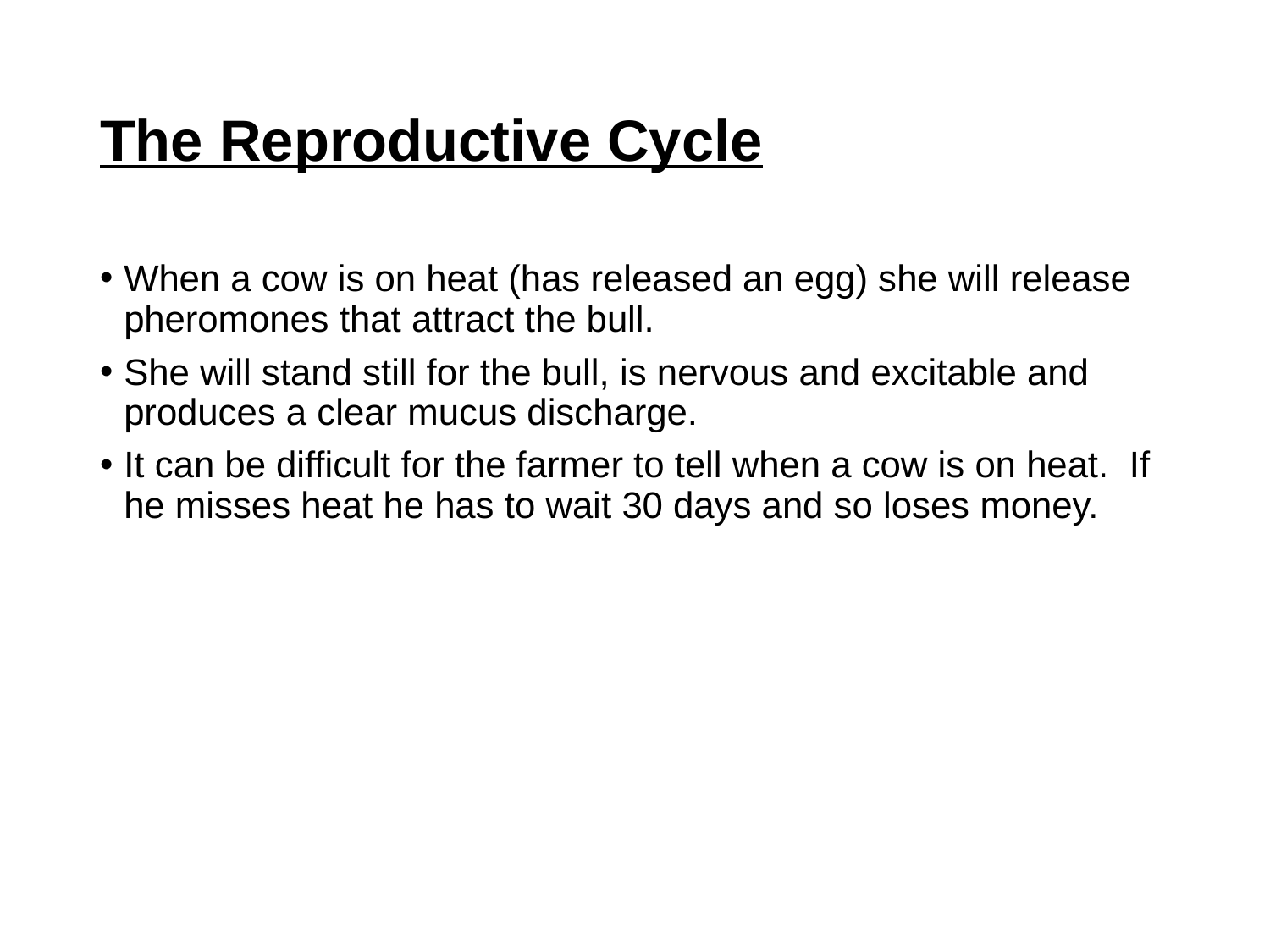

# The Reproductive Cycle
When a cow is on heat (has released an egg) she will release pheromones that attract the bull.
She will stand still for the bull, is nervous and excitable and produces a clear mucus discharge.
It can be difficult for the farmer to tell when a cow is on heat.  If he misses heat he has to wait 30 days and so loses money.